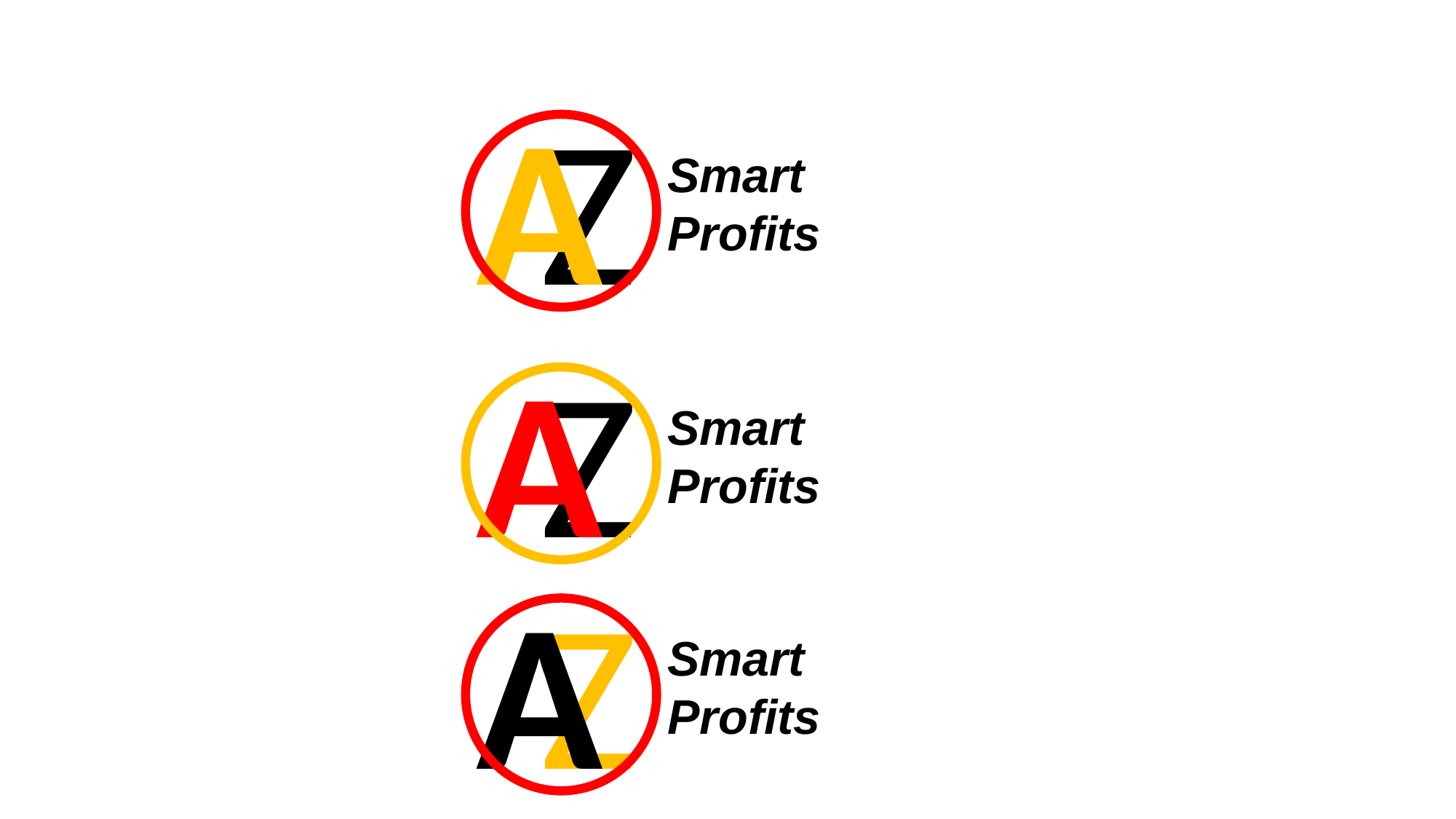

A
Z

Smart
Profits
A
Z

Smart
Profits
A
Z

Smart
Profits